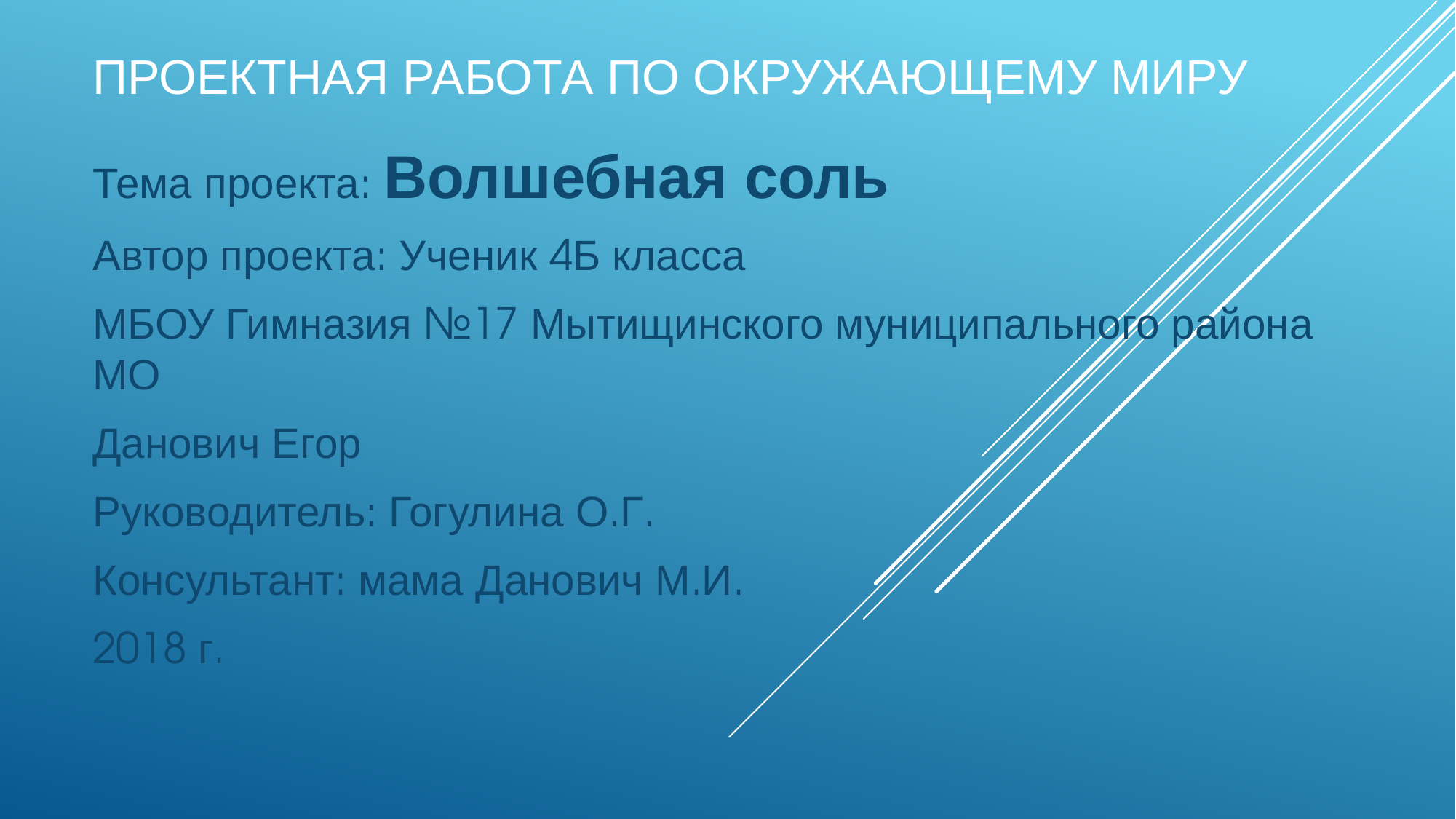

# Проектная работа по окружающему миру
Тема проекта: Волшебная соль
Автор проекта: Ученик 4Б класса
МБОУ Гимназия №17 Мытищинского муниципального района МО
Данович Егор
Руководитель: Гогулина О.Г.
Консультант: мама Данович М.И.
2018 г.